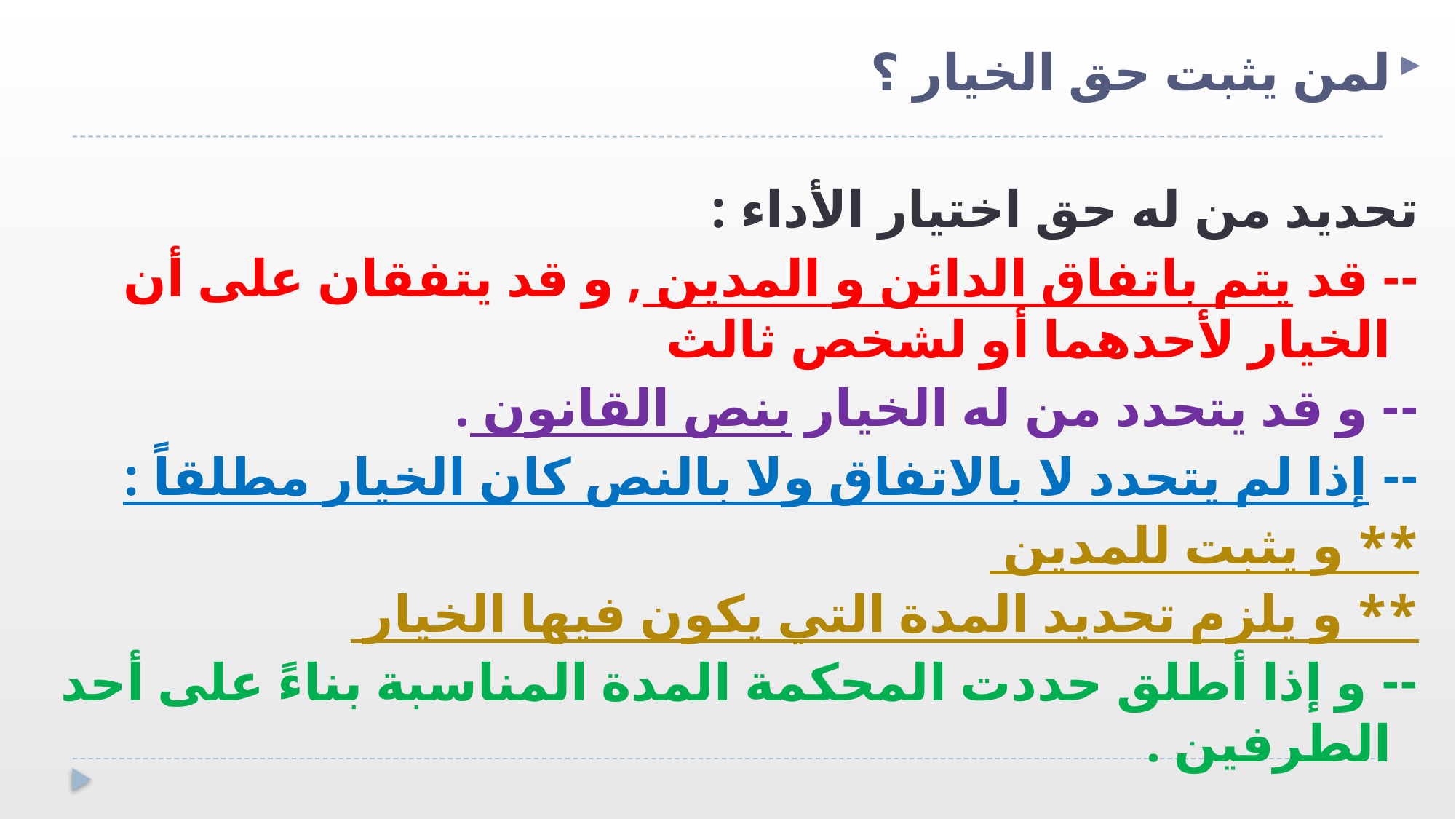

لمن يثبت حق الخيار ؟

تحديد من له حق اختيار الأداء :
-- قد يتم باتفاق الدائن و المدين , و قد يتفقان على أن الخيار لأحدهما أو لشخص ثالث
-- و قد يتحدد من له الخيار بنص القانون .
-- إذا لم يتحدد لا بالاتفاق ولا بالنص كان الخيار مطلقاً :
** و يثبت للمدين
** و يلزم تحديد المدة التي يكون فيها الخيار
-- و إذا أطلق حددت المحكمة المدة المناسبة بناءً على أحد الطرفين .

#